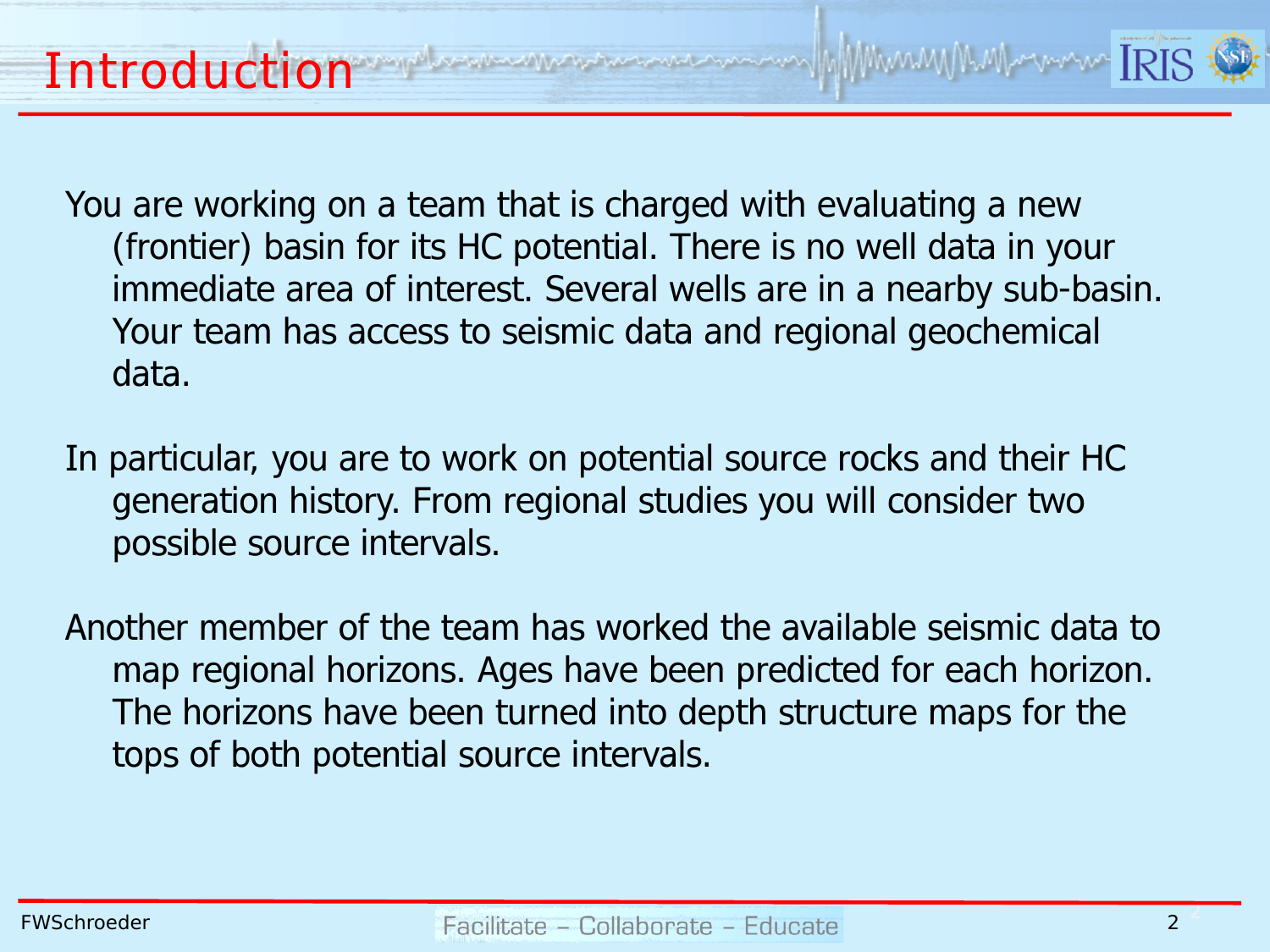

# Introduction
You are working on a team that is charged with evaluating a new (frontier) basin for its HC potential. There is no well data in your immediate area of interest. Several wells are in a nearby sub-basin.  Your team has access to seismic data and regional geochemical data.

In particular, you are to work on potential source rocks and their HC generation history. From regional studies you will consider two possible source intervals.

Another member of the team has worked the available seismic data to map regional horizons. Ages have been predicted for each horizon.  The horizons have been turned into depth structure maps for the tops of both potential source intervals.